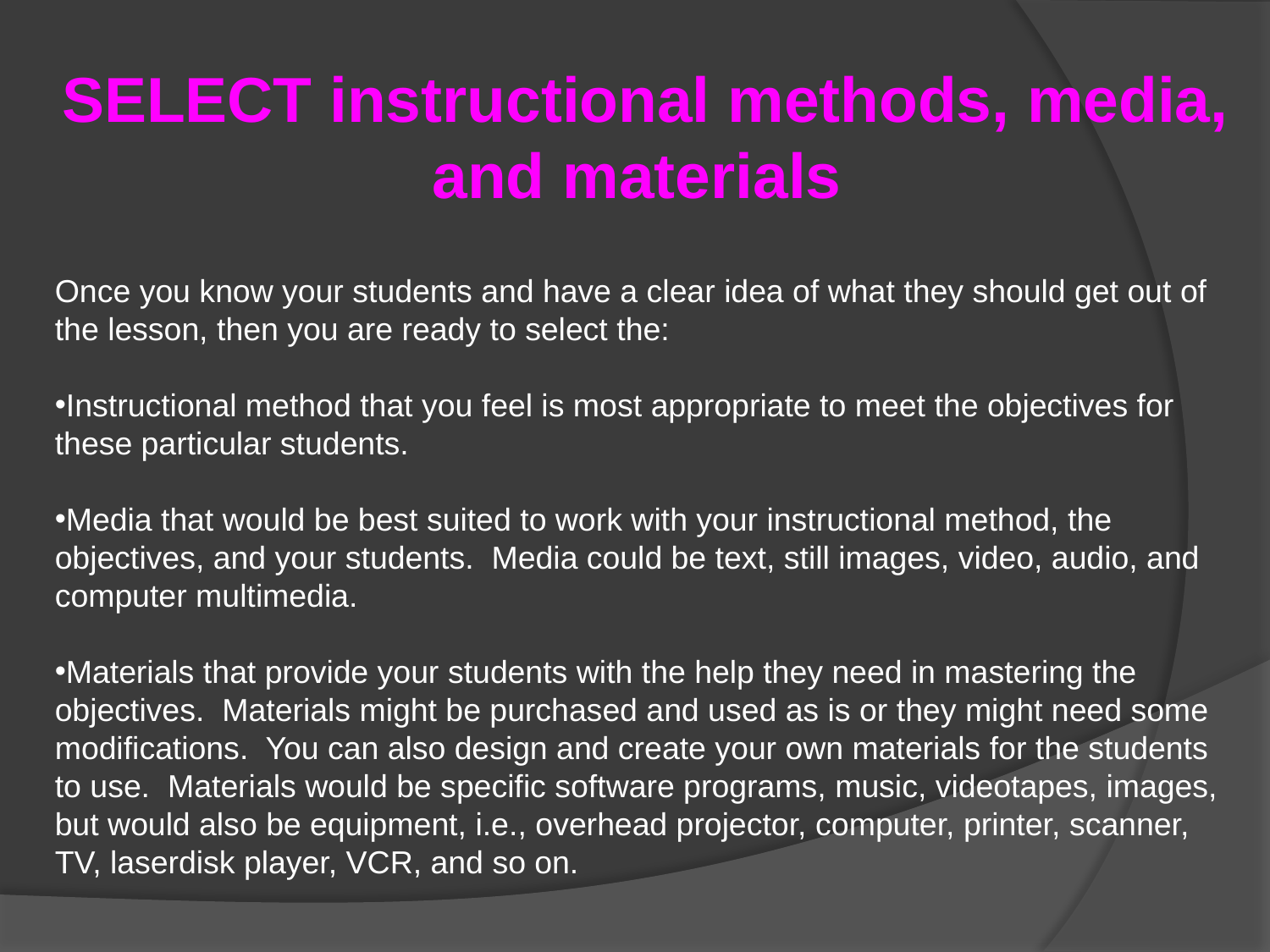

SELECT instructional methods, media, and materials

Once you know your students and have a clear idea of what they should get out of the lesson, then you are ready to select the:

Instructional method that you feel is most appropriate to meet the objectives for these particular students.

Media that would be best suited to work with your instructional method, the objectives, and your students.  Media could be text, still images, video, audio, and computer multimedia.

Materials that provide your students with the help they need in mastering the objectives.  Materials might be purchased and used as is or they might need some modifications.  You can also design and create your own materials for the students to use.  Materials would be specific software programs, music, videotapes, images, but would also be equipment, i.e., overhead projector, computer, printer, scanner, TV, laserdisk player, VCR, and so on.